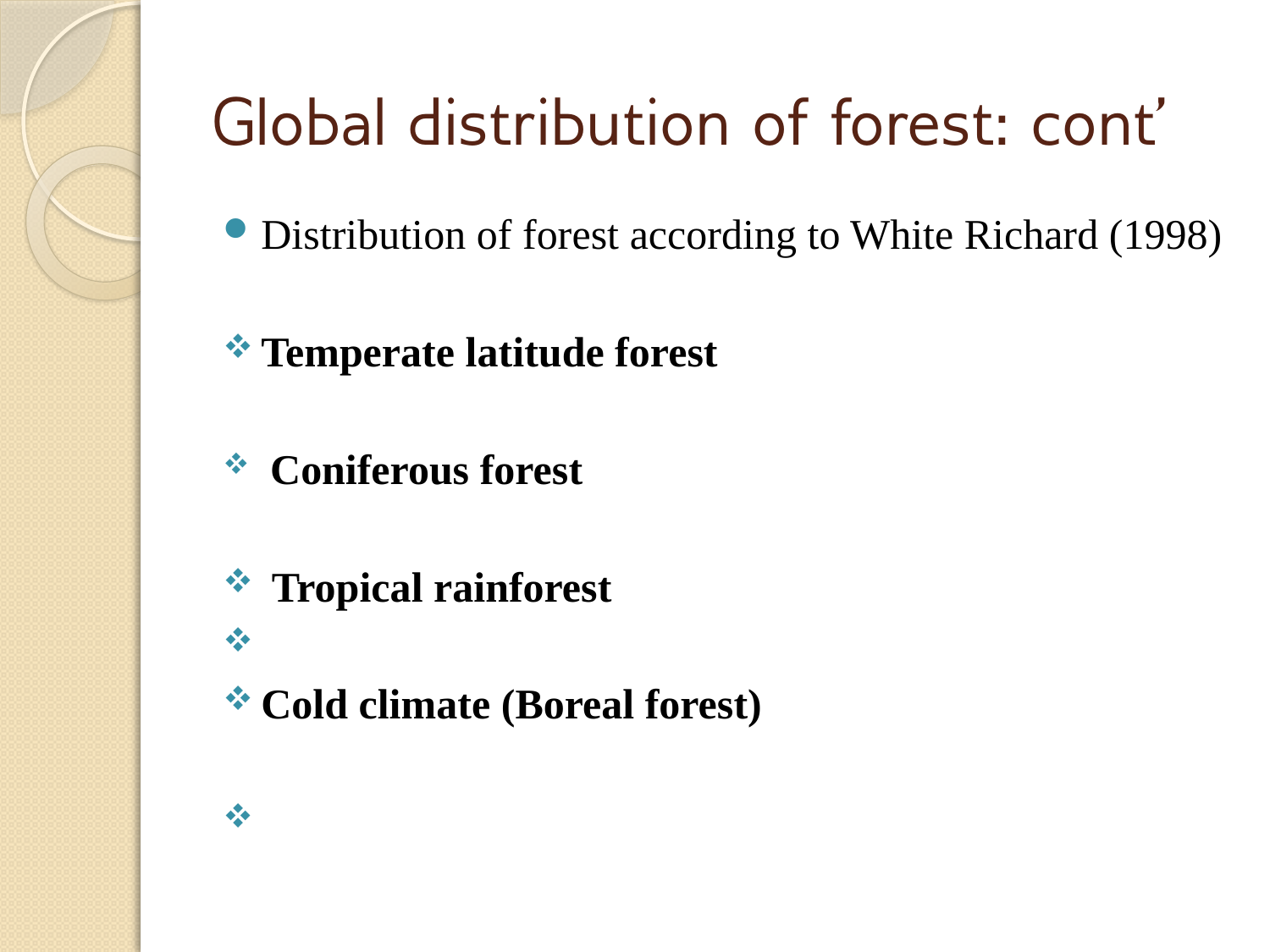

# Global distribution of forest: cont’
Distribution of forest according to White Richard (1998)

Temperate latitude forest

 Coniferous forest

 Tropical rainforest

Cold climate (Boreal forest)